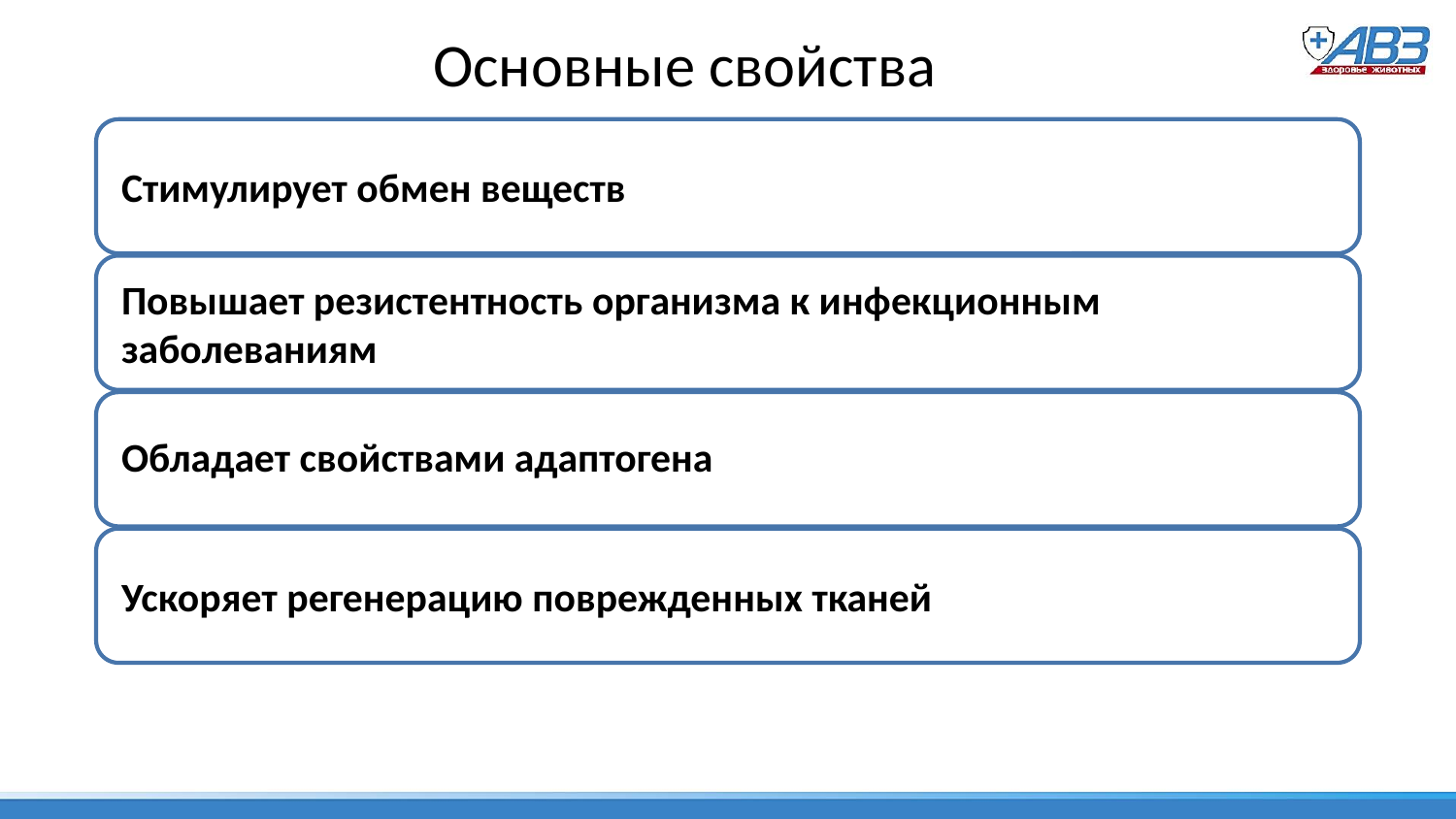

Основные свойства

Стимулирует обмен веществ
Повышает резистентность организма к инфекционным заболеваниям
Обладает свойствами адаптогена
Ускоряет регенерацию поврежденных тканей